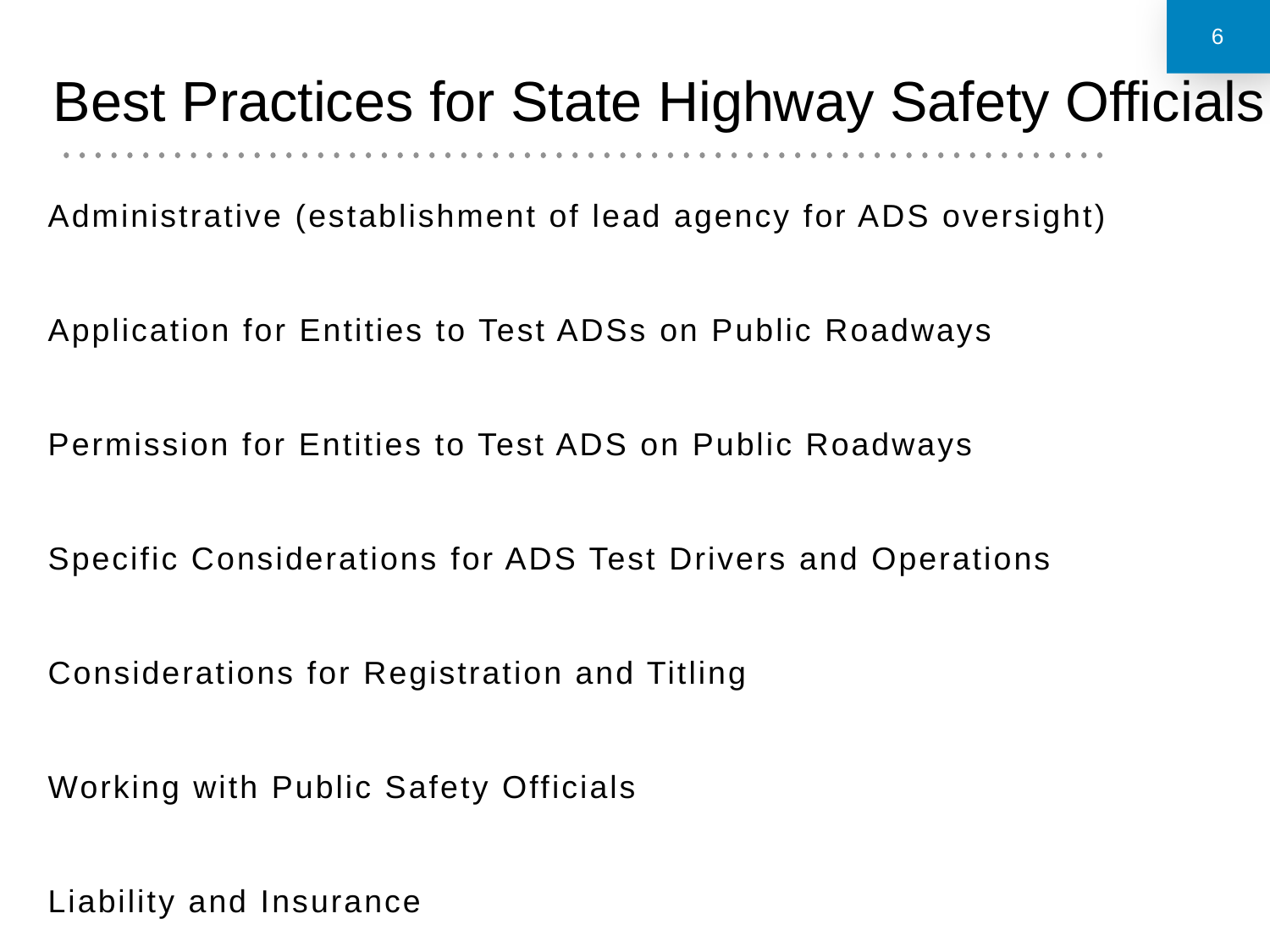

6
Best Practices for State Highway Safety Officials

Administrative (establishment of lead agency for ADS oversight)

Application for Entities to Test ADSs on Public Roadways

Permission for Entities to Test ADS on Public Roadways

Specific Considerations for ADS Test Drivers and Operations

Considerations for Registration and Titling

Working with Public Safety Officials

Liability and Insurance